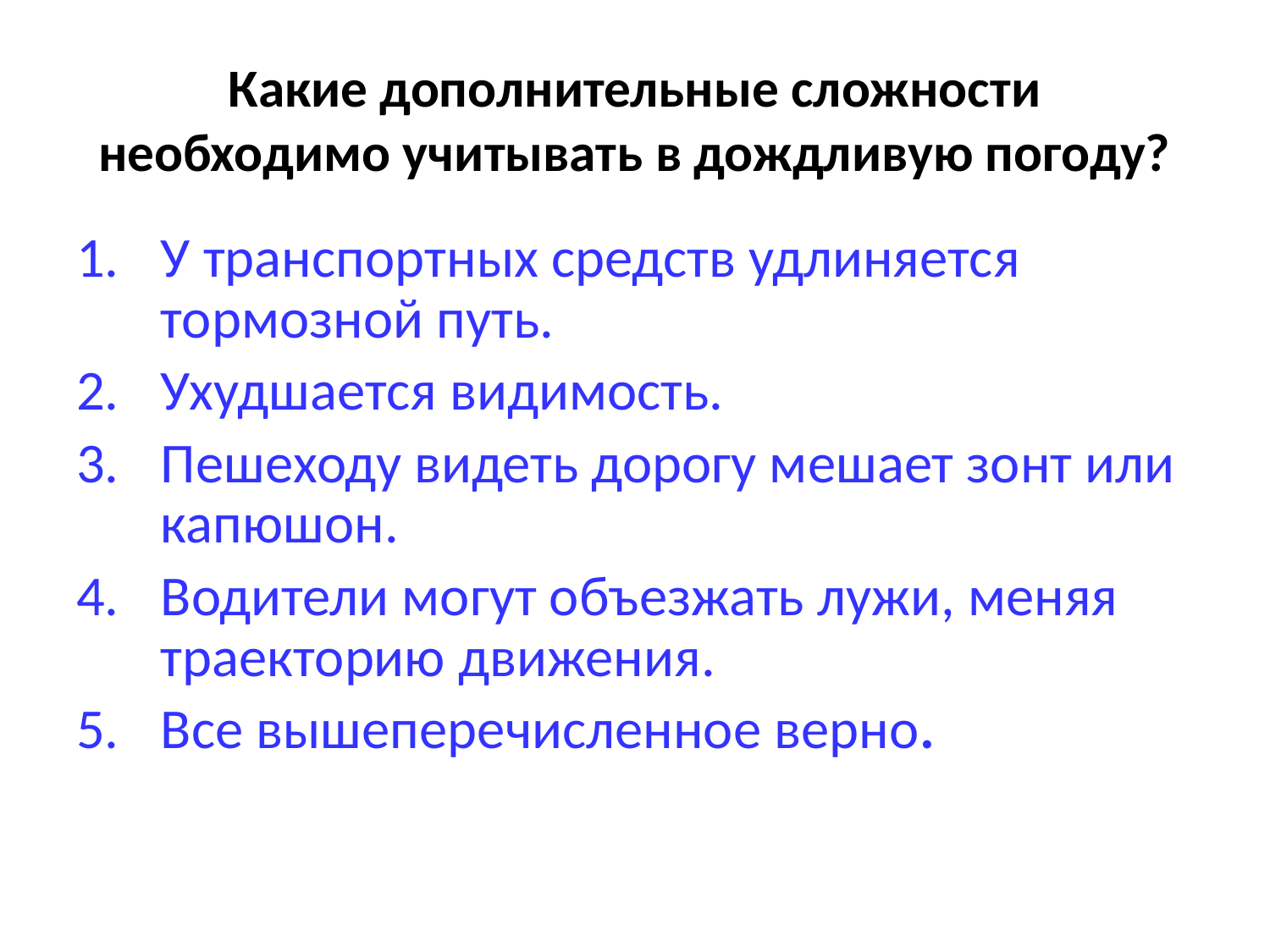

# Какие дополнительные сложности необходимо учитывать в дождливую погоду?
У транспортных средств удлиняется тормозной путь.
Ухудшается видимость.
Пешеходу видеть дорогу мешает зонт или капюшон.
Водители могут объезжать лужи, меняя траекторию движения.
Все вышеперечисленное верно.